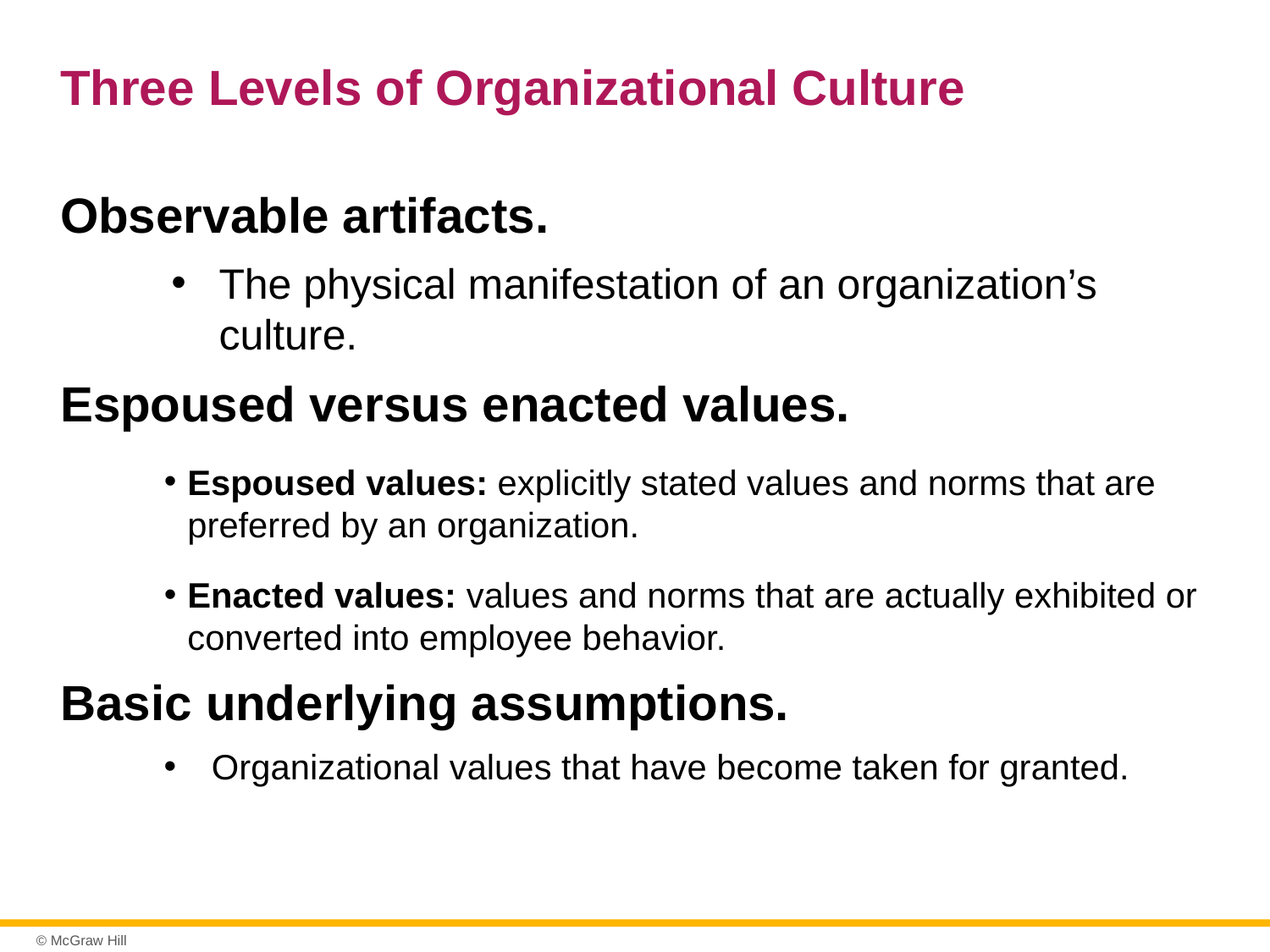

# Three Levels of Organizational Culture
Observable artifacts.
The physical manifestation of an organization’s culture.
Espoused versus enacted values.
Espoused values: explicitly stated values and norms that are preferred by an organization.
Enacted values: values and norms that are actually exhibited or converted into employee behavior.
Basic underlying assumptions.
Organizational values that have become taken for granted.